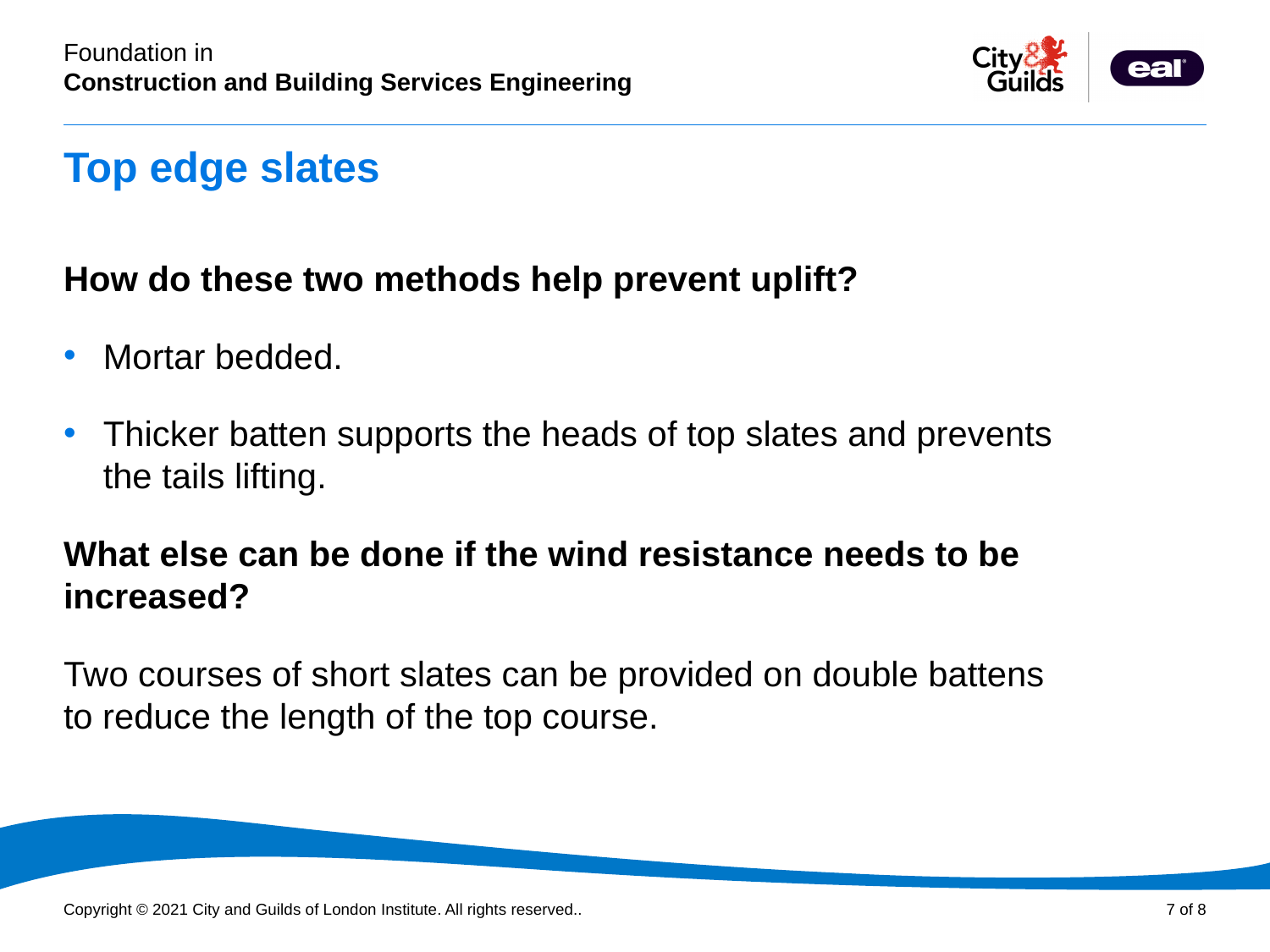

# Top edge slates
How do these two methods help prevent uplift?
Mortar bedded.
Thicker batten supports the heads of top slates and prevents the tails lifting.
What else can be done if the wind resistance needs to be  increased?
Two courses of short slates can be provided on double battens to reduce the length of the top course.